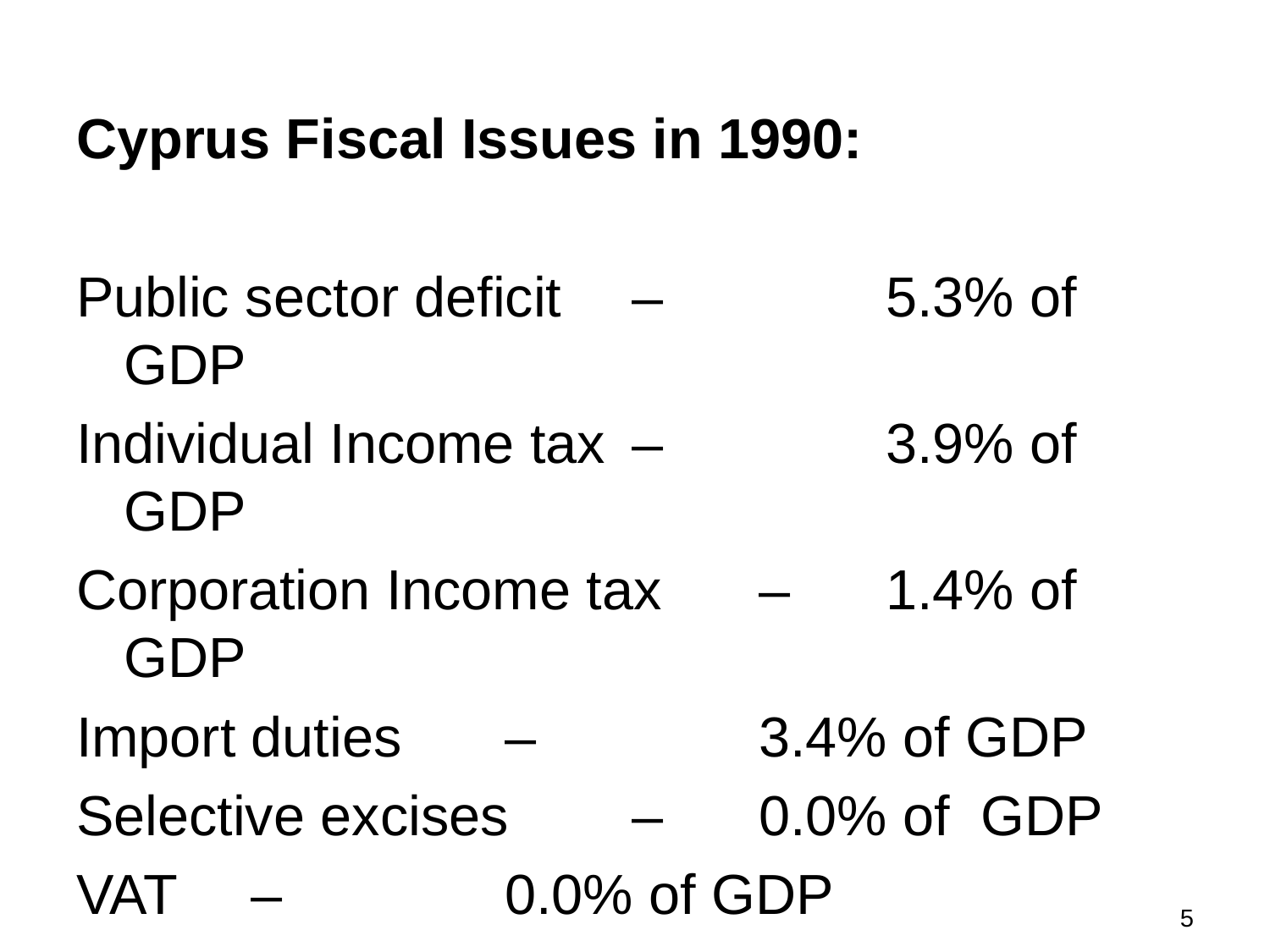

Cyprus Fiscal Issues in 1990:

Public sector deficit 	– 		5.3% of GDP
Individual Income tax 	– 		3.9% of GDP
Corporation Income tax 	– 	1.4% of GDP
Import duties 	– 		3.4% of GDP
Selective excises 	– 	0.0% of  GDP
VAT 	– 		0.0% of GDP
Other Direct Taxes 	– 	8.1% of GDP
5